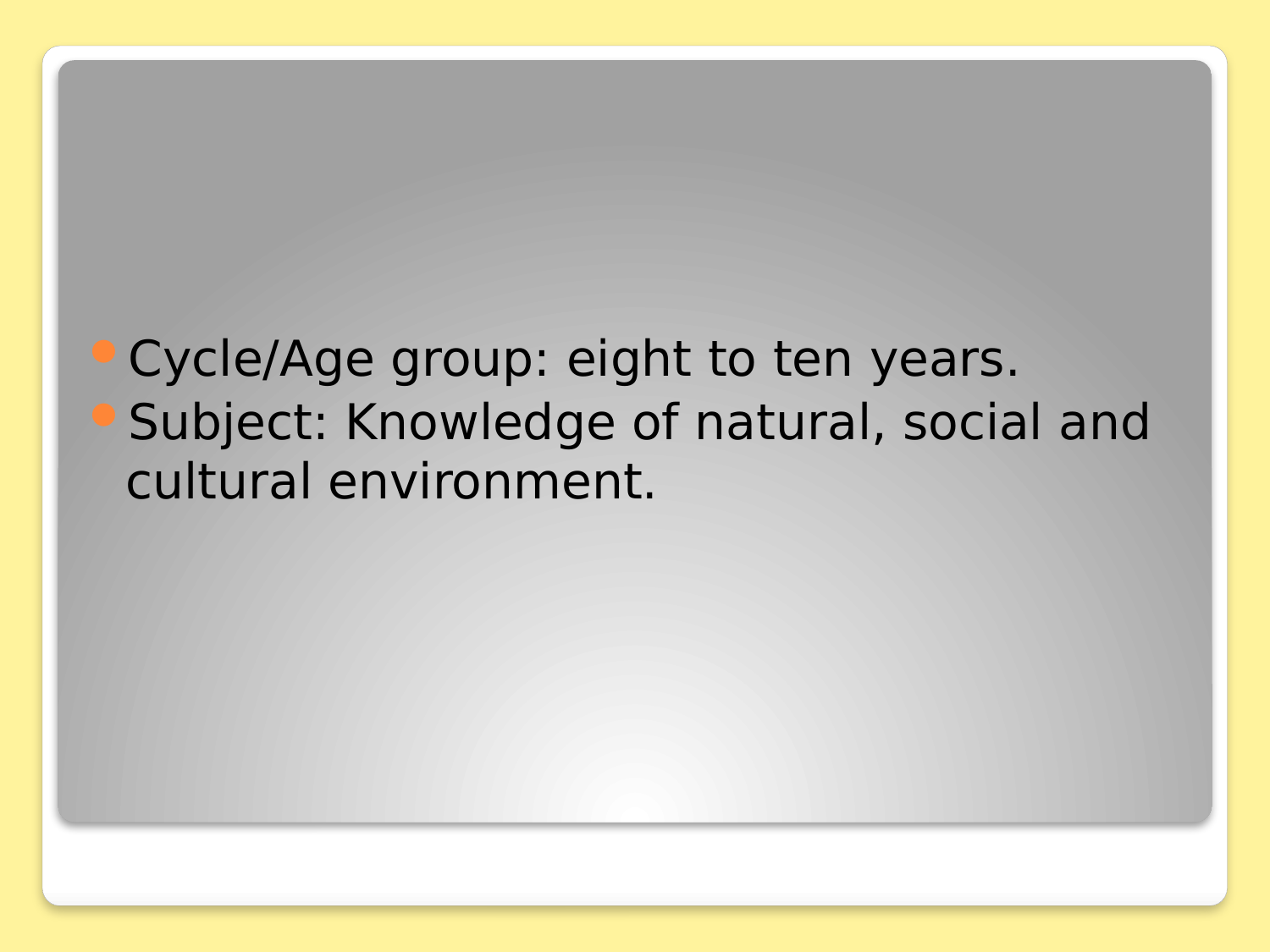

Cycle/Age group: eight to ten years.
Subject: Knowledge of natural, social and cultural environment.